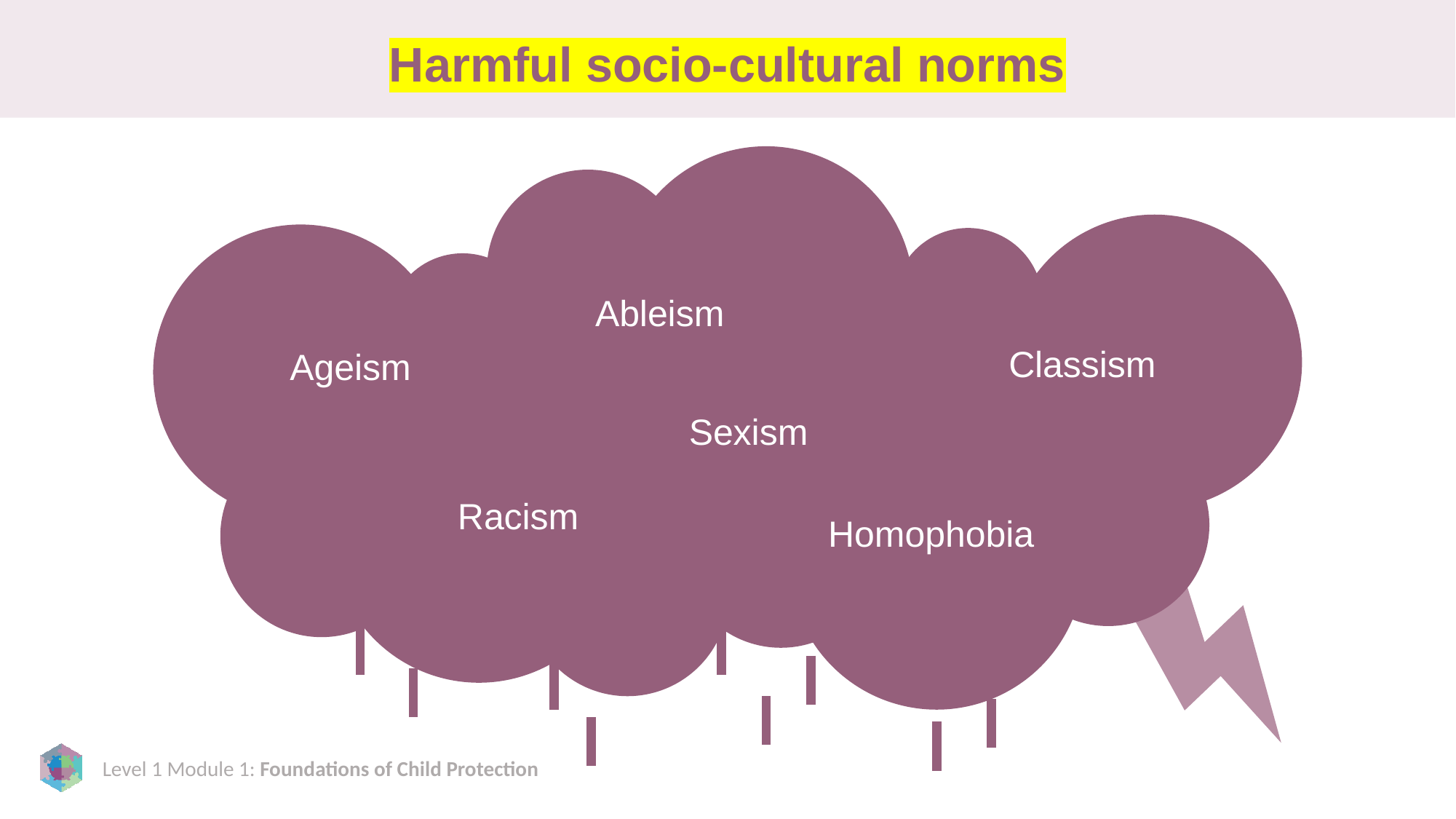

# Harmful socio-cultural norms

Ableism
Classism
Ageism
Sexism
Racism
Homophobia